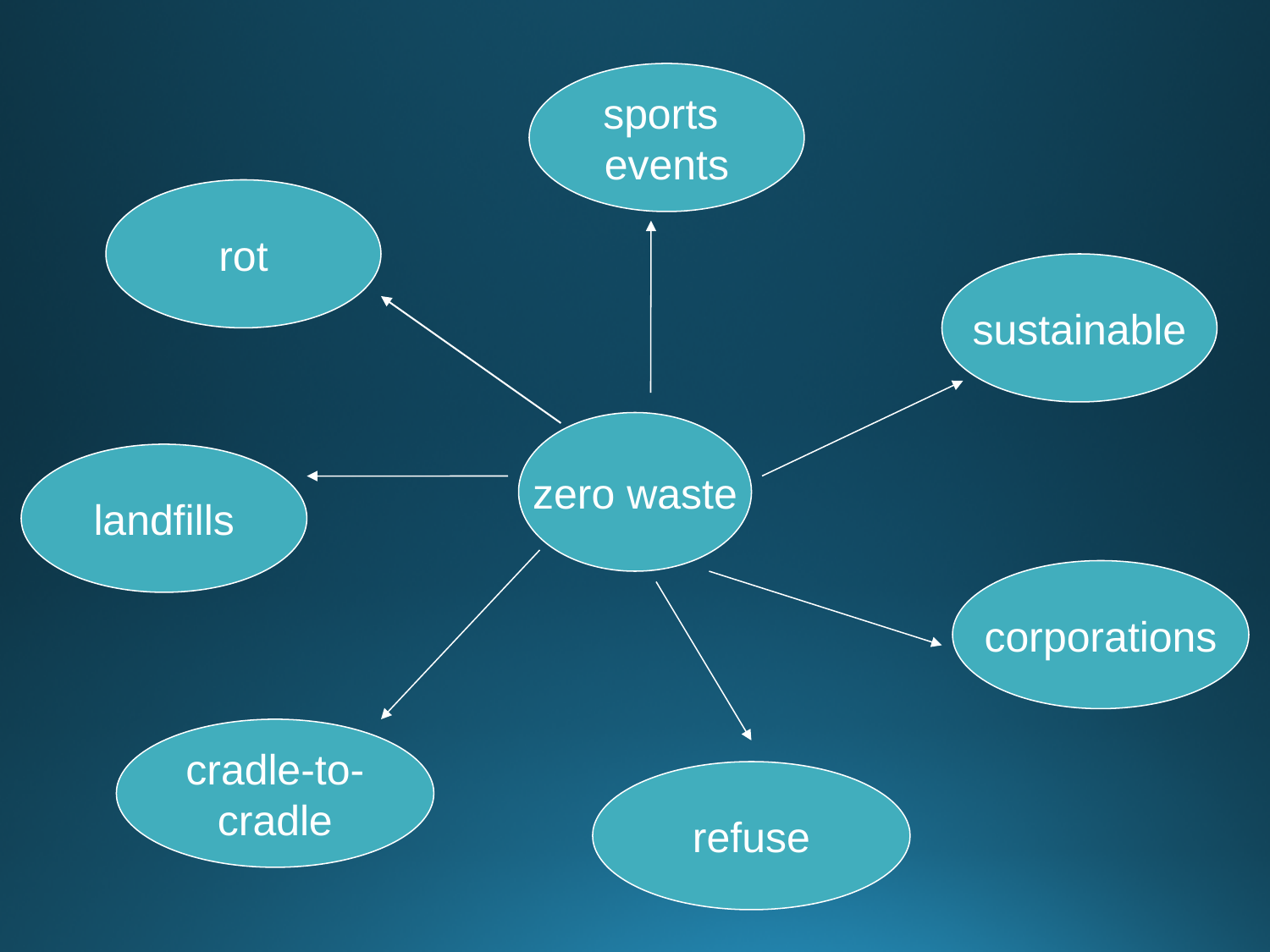

sports
events
rot

sustainable

zero waste
landfills

corporations

cradle-to-
cradle
refuse